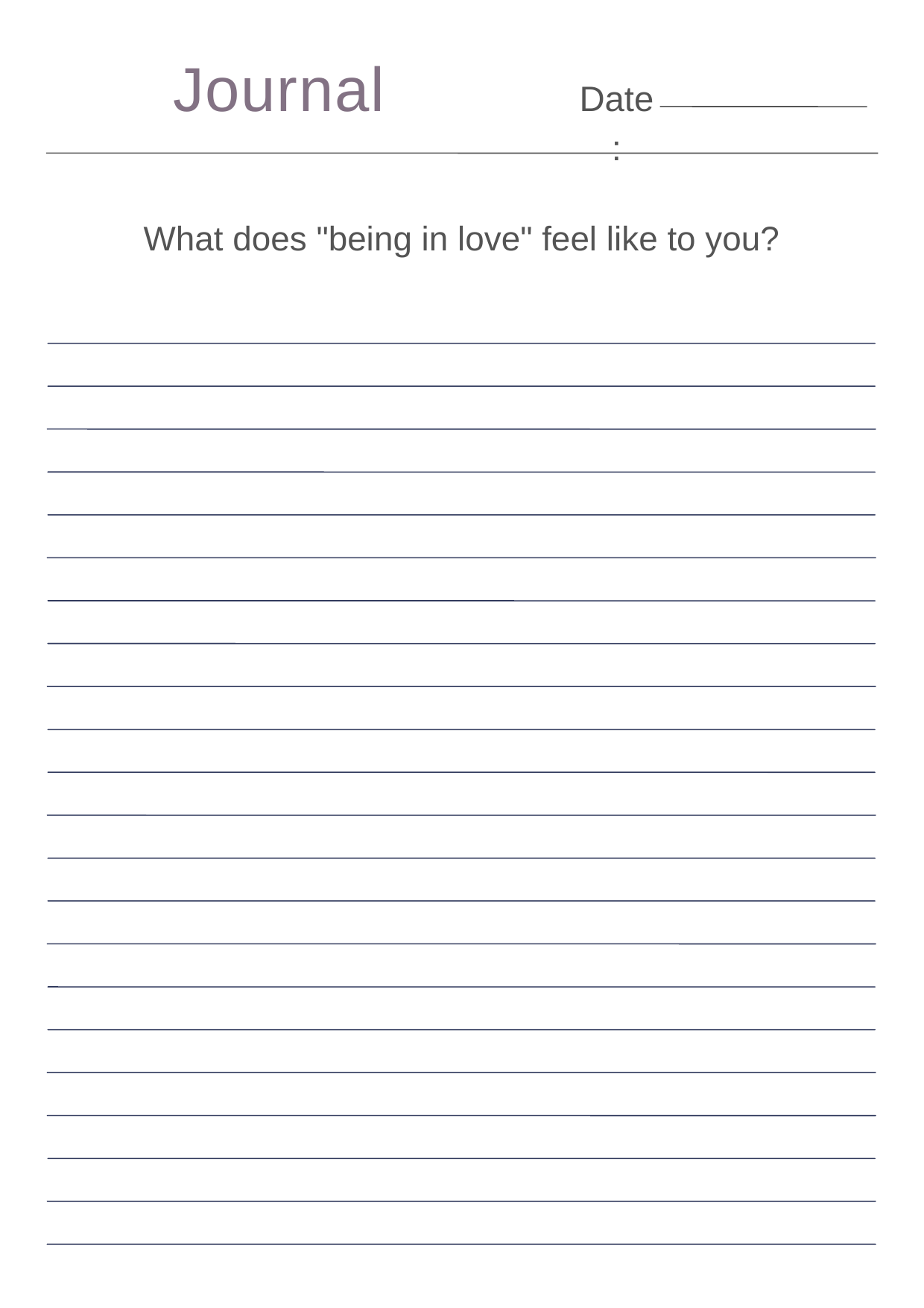

Journal
Date:

What does "being in love" feel like to you?